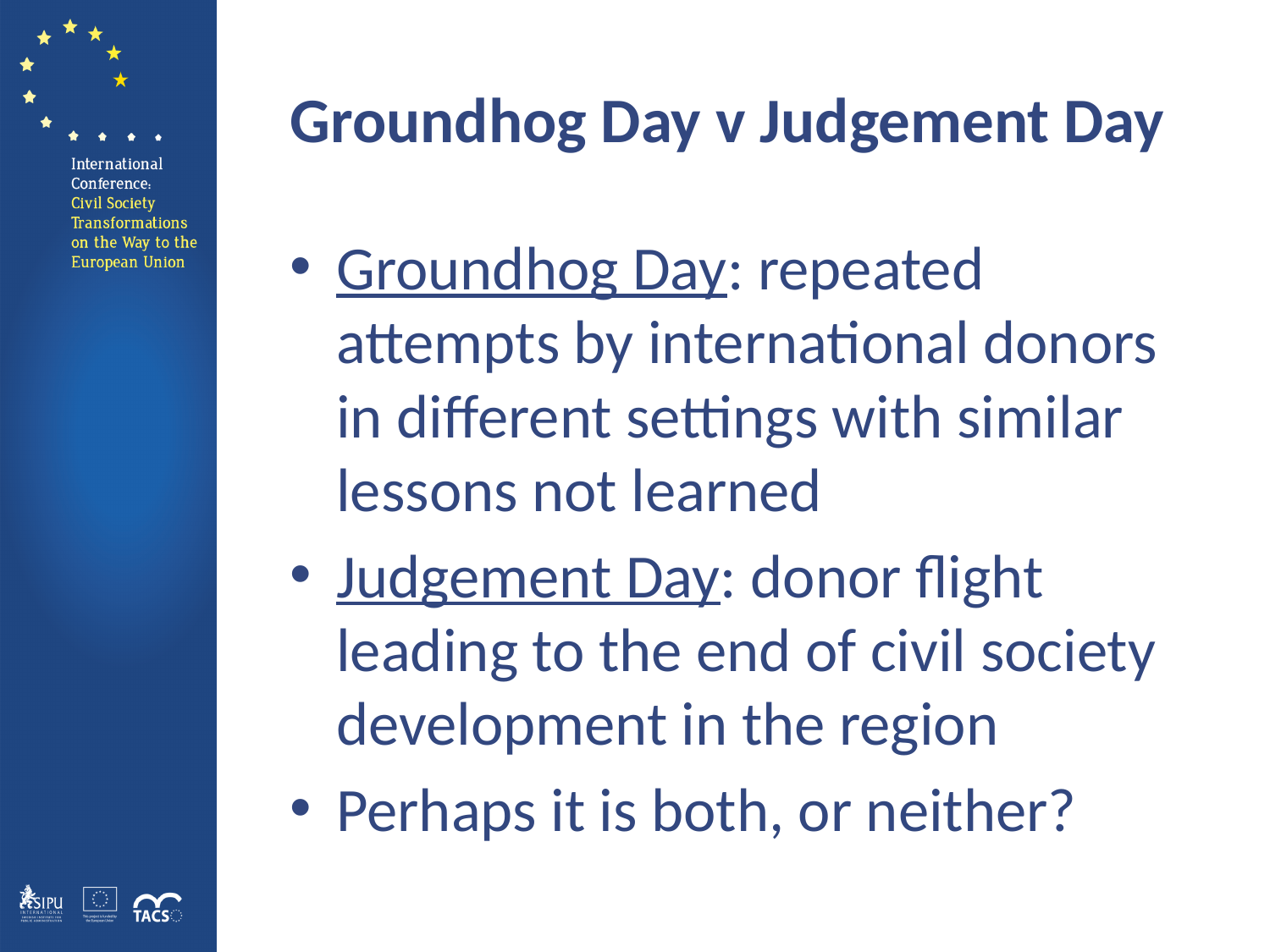

# Groundhog Day v Judgement Day
Groundhog Day: repeated attempts by international donors in different settings with similar lessons not learned
Judgement Day: donor flight leading to the end of civil society development in the region
Perhaps it is both, or neither?